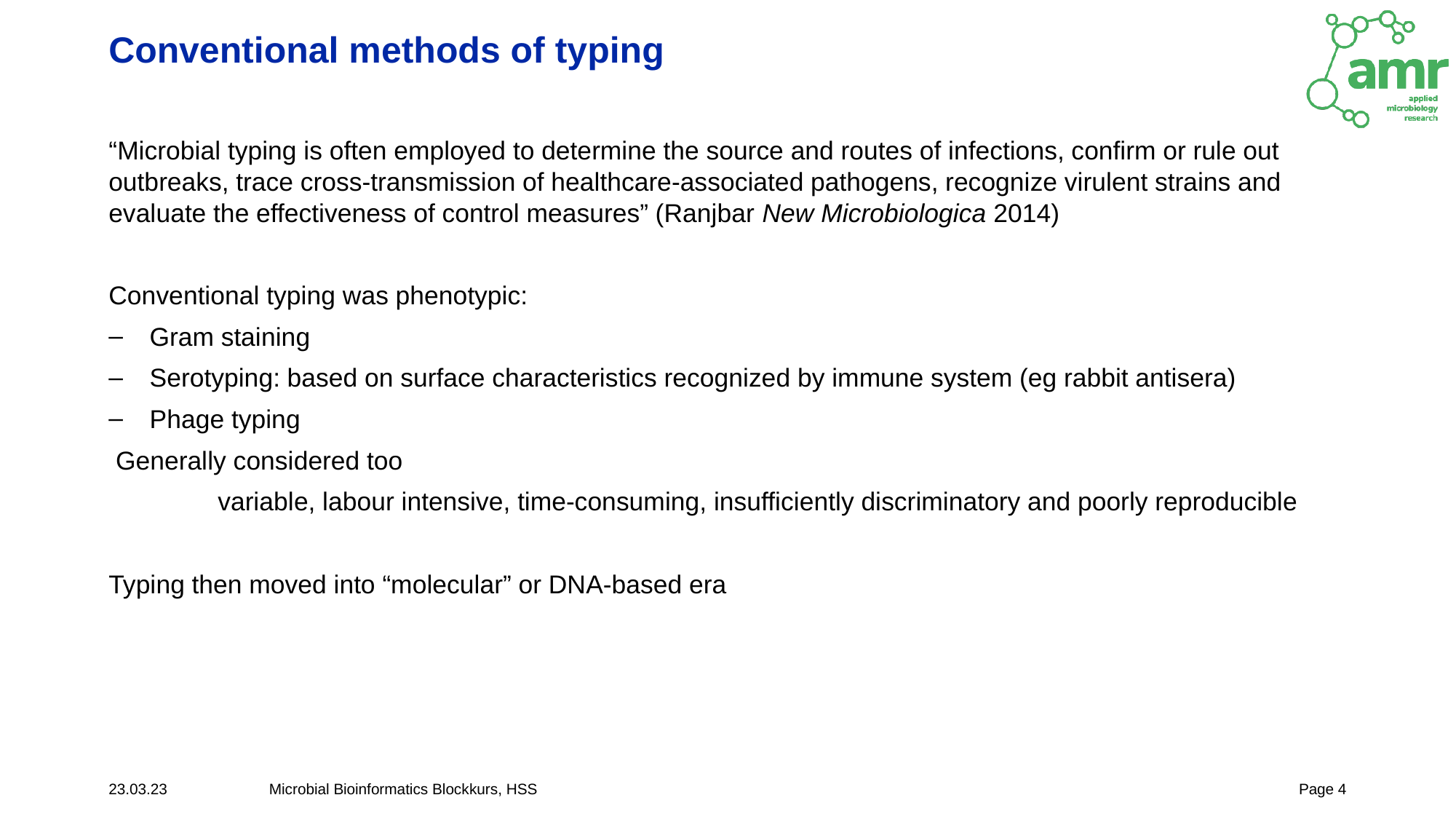

# Conventional methods of typing
“Microbial typing is often employed to determine the source and routes of infections, confirm or rule out outbreaks, trace cross-transmission of healthcare-associated pathogens, recognize virulent strains and evaluate the effectiveness of control measures” (Ranjbar New Microbiologica 2014)

Conventional typing was phenotypic:
Gram staining
Serotyping: based on surface characteristics recognized by immune system (eg rabbit antisera)
Phage typing
 Generally considered too
	variable, labour intensive, time-consuming, insufficiently discriminatory and poorly reproducible

Typing then moved into “molecular” or DNA-based era
23.03.23
Microbial Bioinformatics Blockkurs, HSS

Page 4